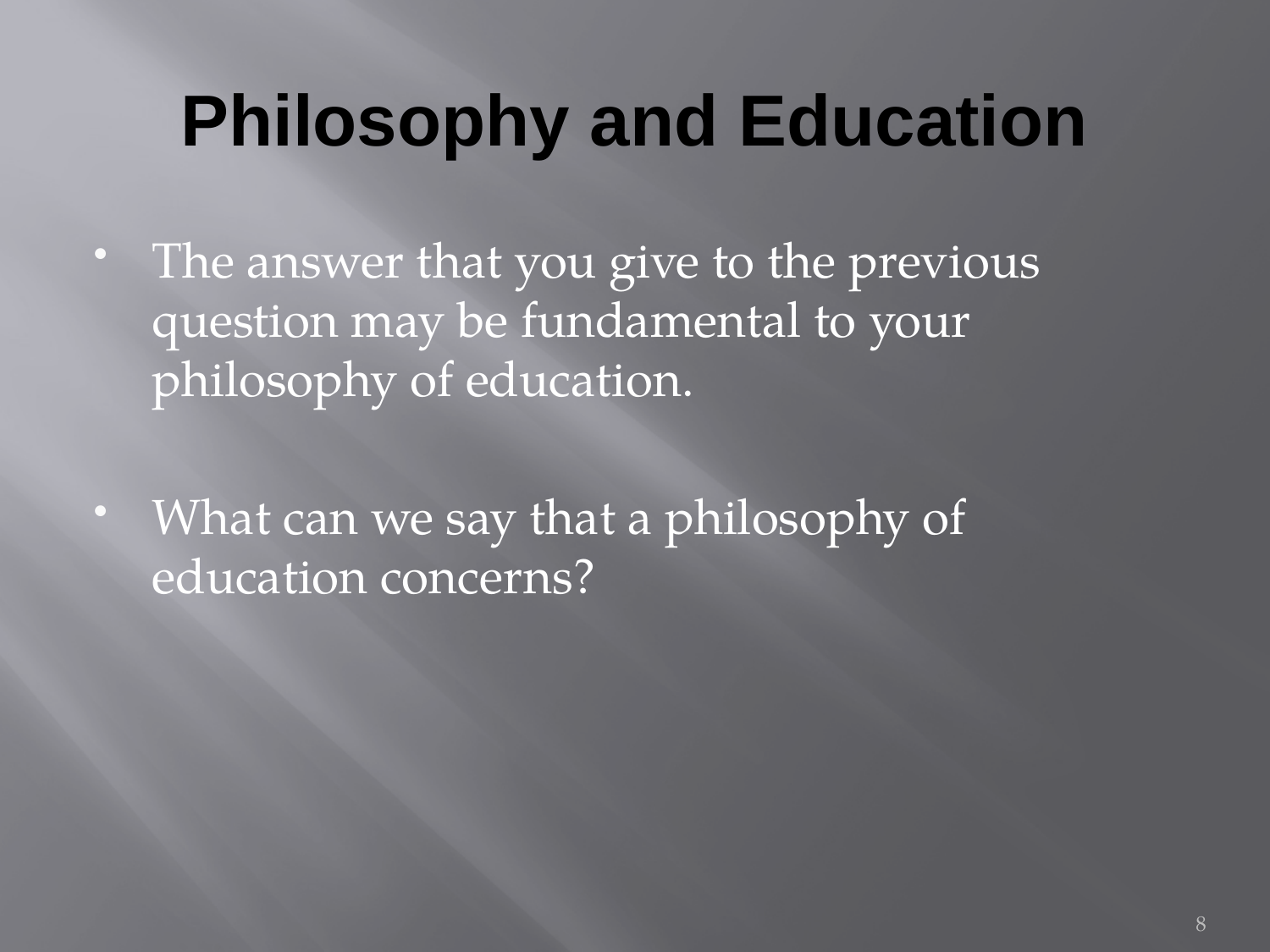

# Philosophy and Education
The answer that you give to the previous question may be fundamental to your philosophy of education.

What can we say that a philosophy of education concerns?
8